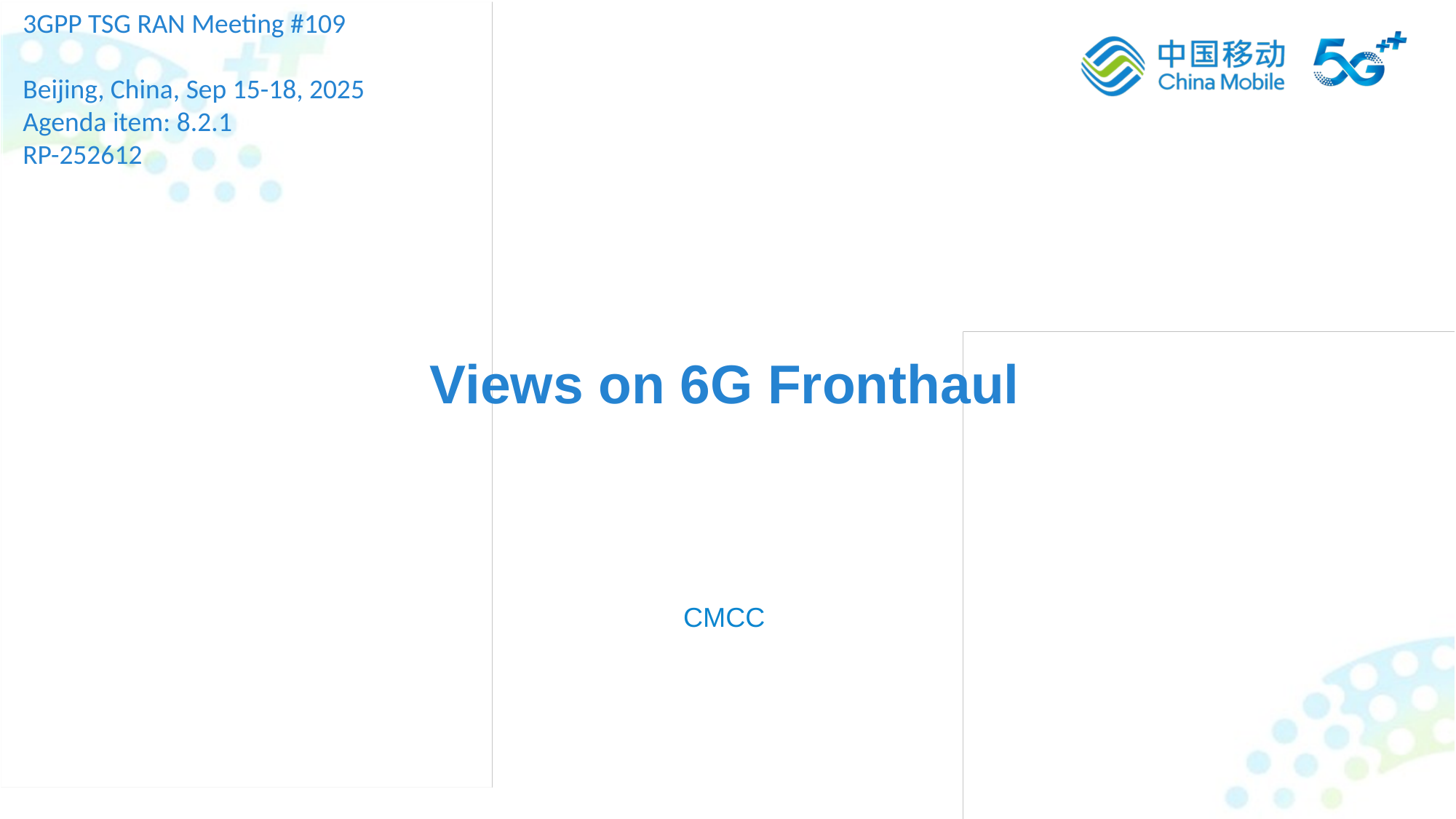

3GPP TSG RAN Meeting #109
Beijing, China, Sep 15-18, 2025
Agenda item: 8.2.1
RP-252612
Views on 6G Fronthaul
CMCC